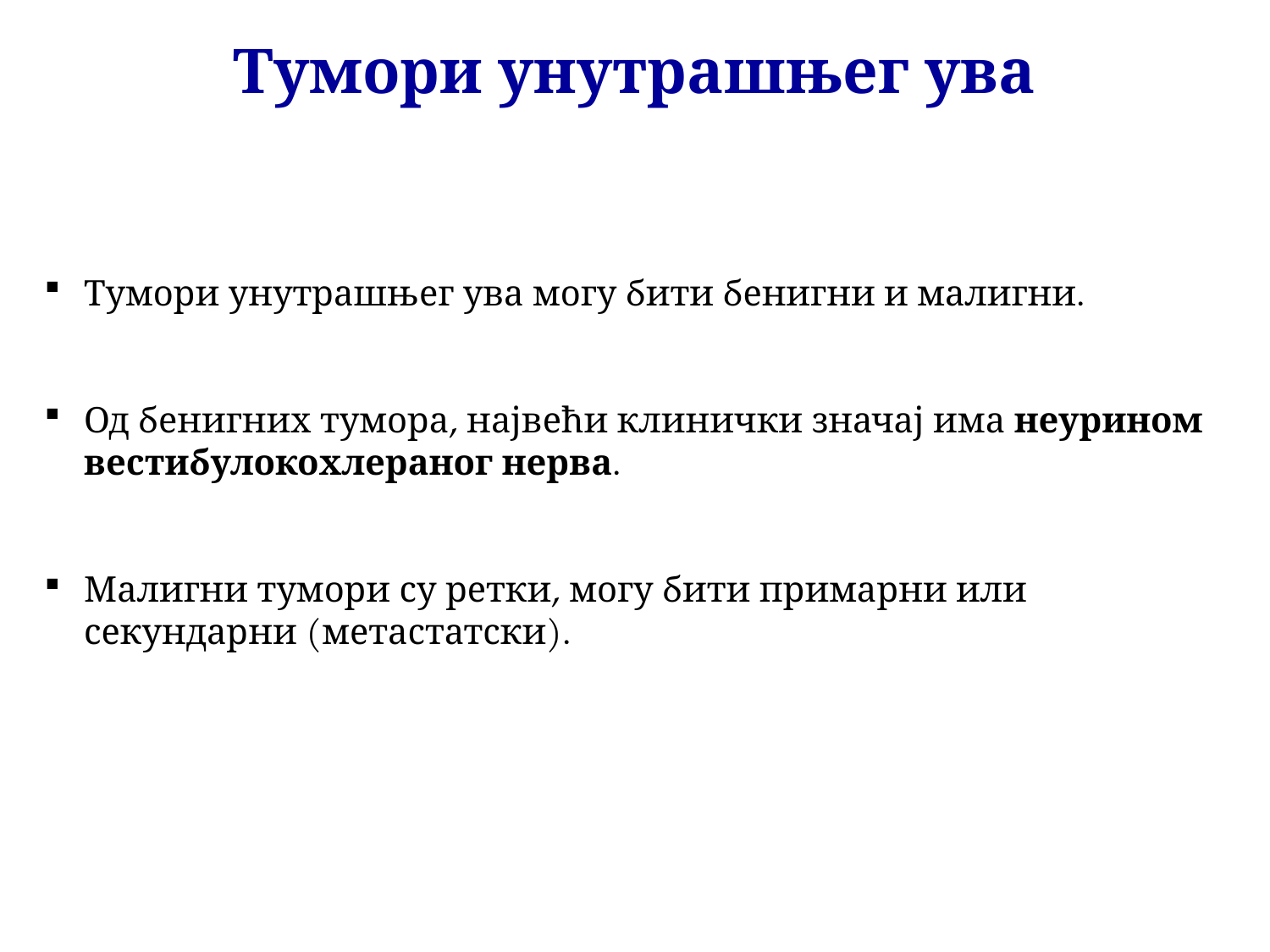

Тумори унутрашњег ува

Тумори унутрашњег ува могу бити бенигни и малигни.

Од бенигних тумора, највећи клинички значај има неурином вестибулокохлераног нерва.

Малигни тумори су ретки, могу бити примарни или секундарни (метастатски).